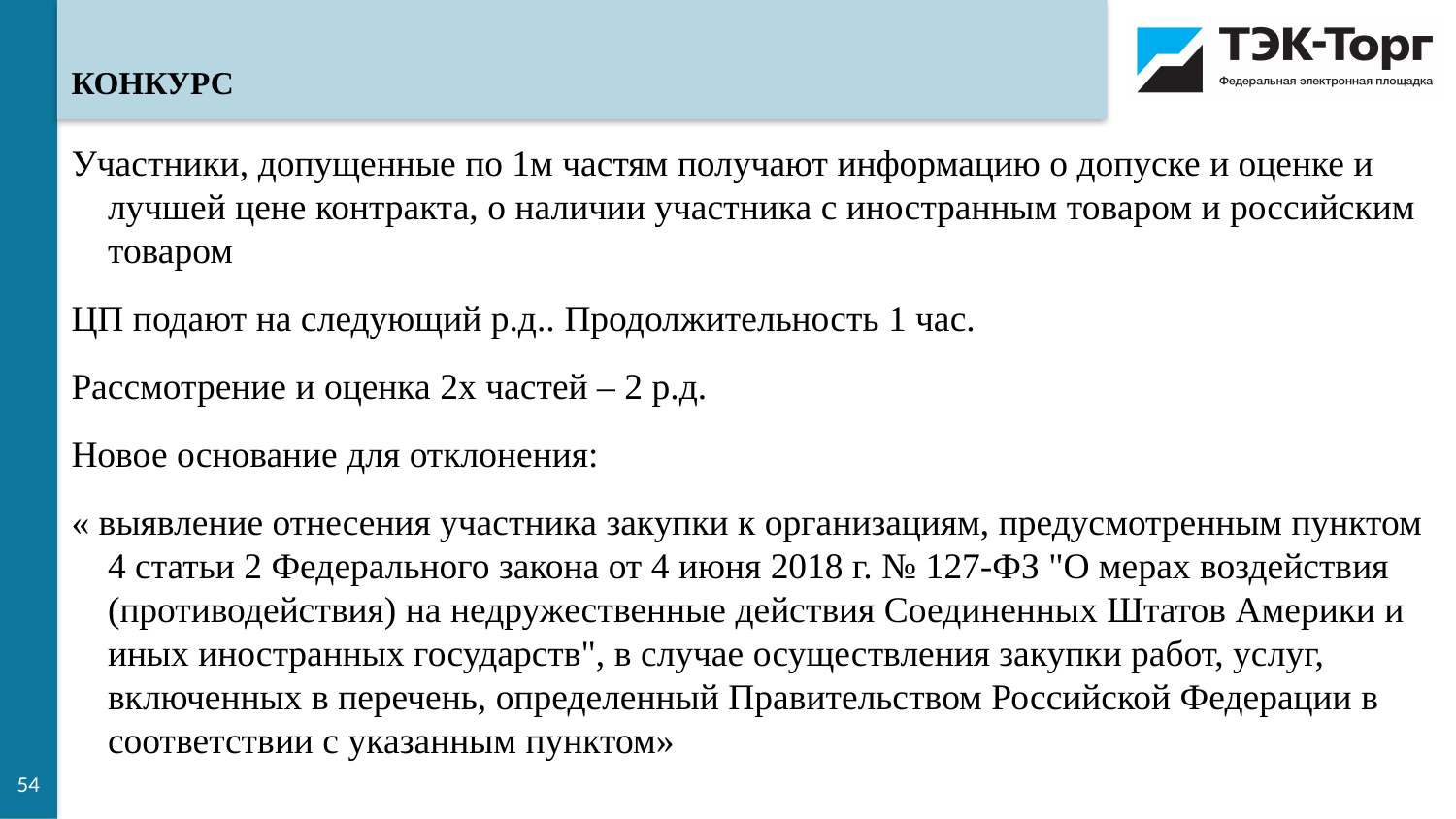

КОНКУРС
Участники, допущенные по 1м частям получают информацию о допуске и оценке и лучшей цене контракта, о наличии участника с иностранным товаром и российским товаром
ЦП подают на следующий р.д.. Продолжительность 1 час.
Рассмотрение и оценка 2х частей – 2 р.д.
Новое основание для отклонения:
« выявление отнесения участника закупки к организациям, предусмотренным пунктом 4 статьи 2 Федерального закона от 4 июня 2018 г. № 127-ФЗ "О мерах воздействия (противодействия) на недружественные действия Соединенных Штатов Америки и иных иностранных государств", в случае осуществления закупки работ, услуг, включенных в перечень, определенный Правительством Российской Федерации в соответствии с указанным пунктом»
54